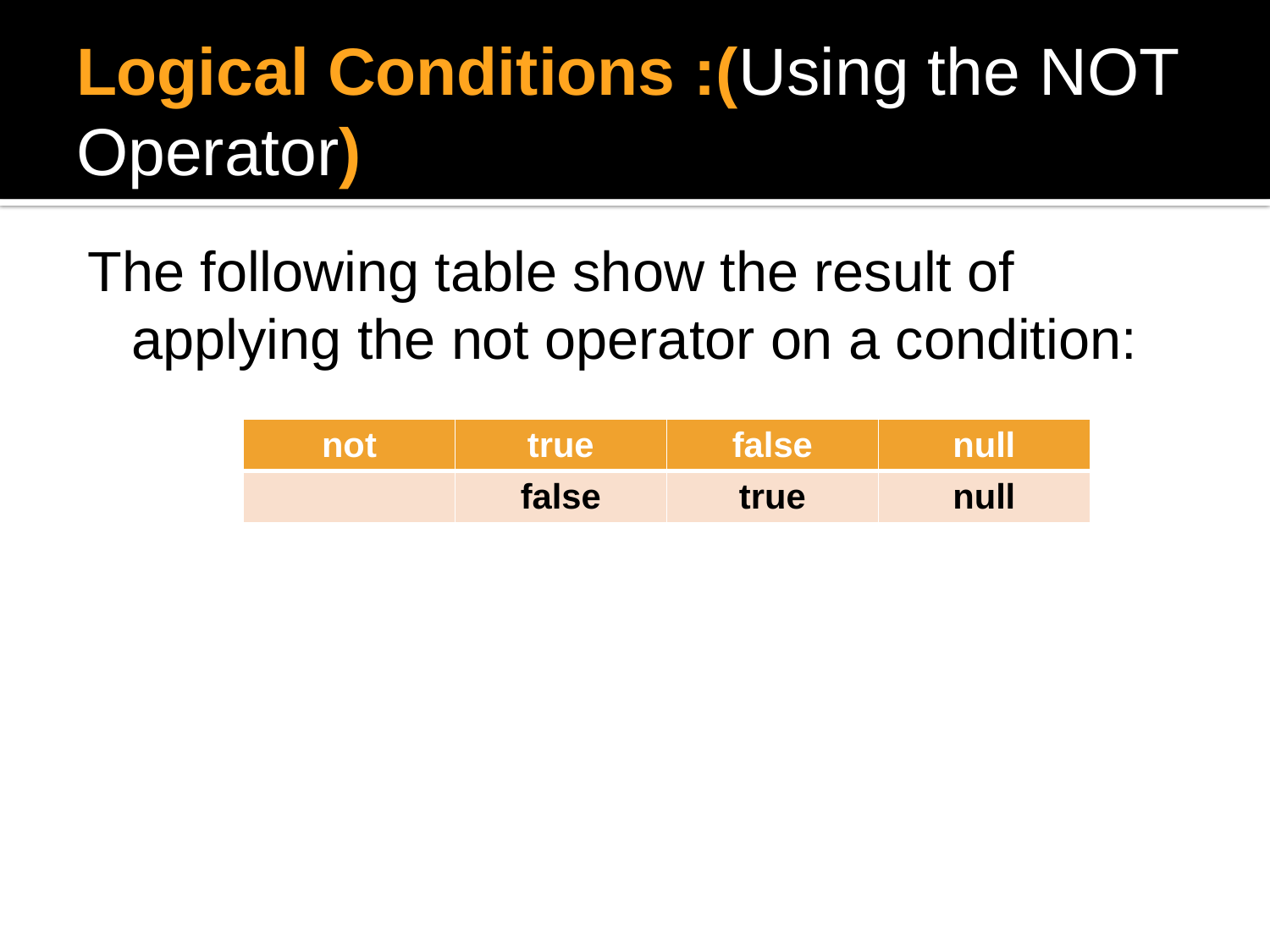

# Logical Conditions :(Using the NOT Operator)
The following table show the result of applying the not operator on a condition:

| not | true | false | null |
| --- | --- | --- | --- |
|  | false | true | null |